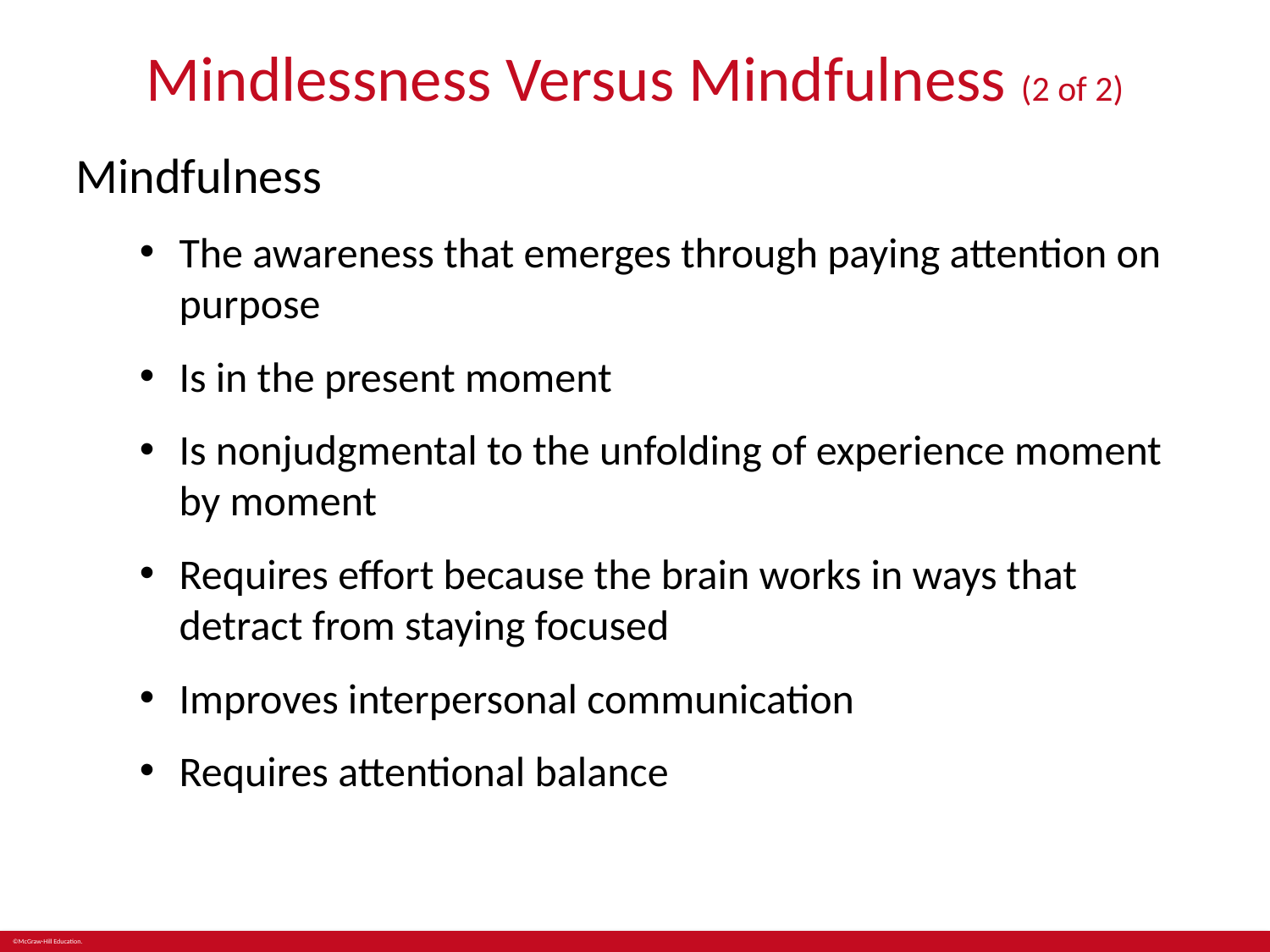

# Mindlessness Versus Mindfulness (2 of 2)
Mindfulness
The awareness that emerges through paying attention on purpose
Is in the present moment
Is nonjudgmental to the unfolding of experience moment by moment
Requires effort because the brain works in ways that detract from staying focused
Improves interpersonal communication
Requires attentional balance